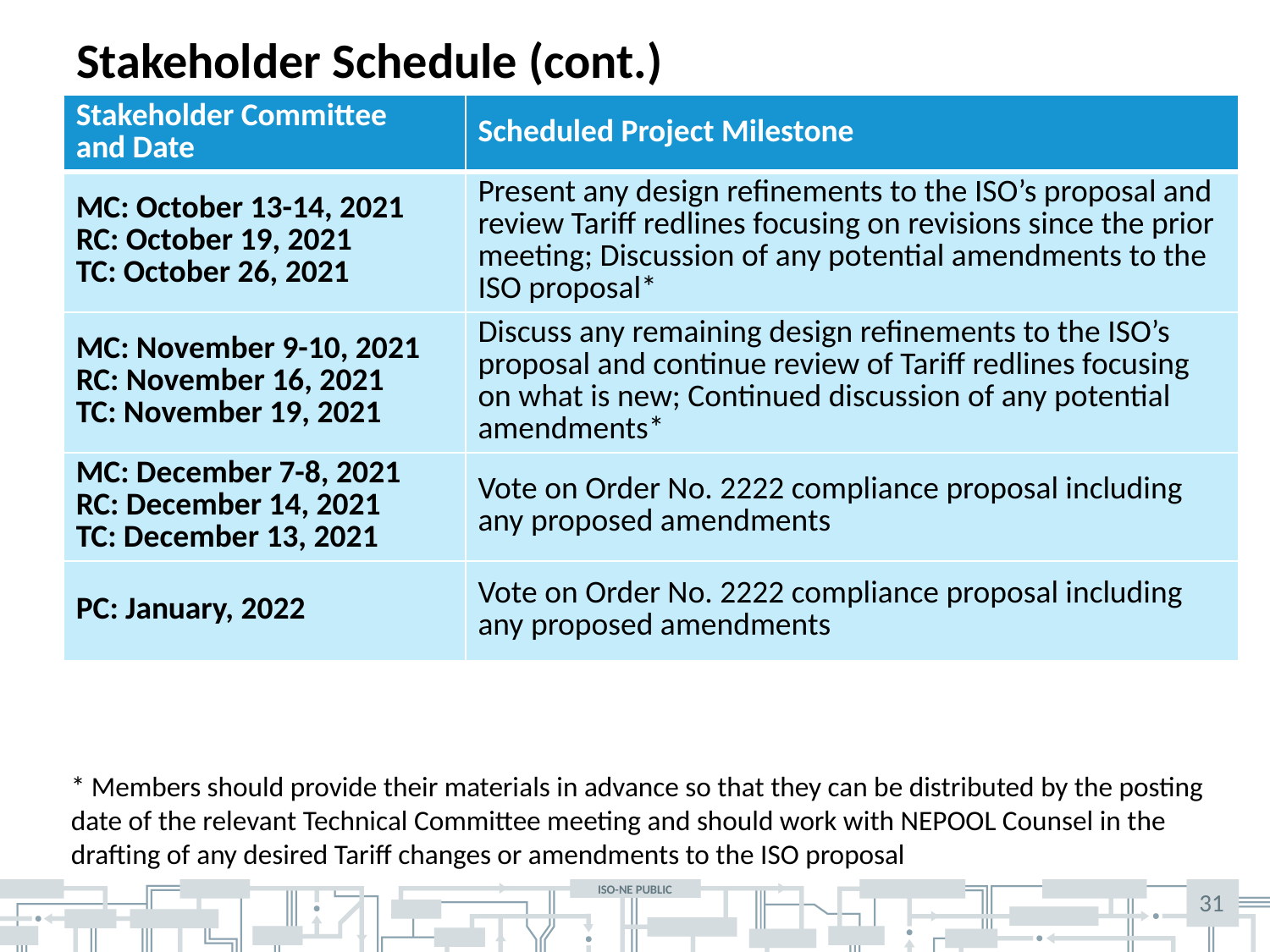

# Stakeholder Schedule (cont.)
| Stakeholder Committee and Date | Scheduled Project Milestone |
| --- | --- |
| MC: October 13-14, 2021 RC: October 19, 2021 TC: October 26, 2021 | Present any design refinements to the ISO’s proposal and review Tariff redlines focusing on revisions since the prior meeting; Discussion of any potential amendments to the ISO proposal\* |
| MC: November 9-10, 2021 RC: November 16, 2021 TC: November 19, 2021 | Discuss any remaining design refinements to the ISO’s proposal and continue review of Tariff redlines focusing on what is new; Continued discussion of any potential amendments\* |
| MC: December 7-8, 2021 RC: December 14, 2021 TC: December 13, 2021 | Vote on Order No. 2222 compliance proposal including any proposed amendments |
| PC: January, 2022 | Vote on Order No. 2222 compliance proposal including any proposed amendments |
* Members should provide their materials in advance so that they can be distributed by the posting date of the relevant Technical Committee meeting and should work with NEPOOL Counsel in the drafting of any desired Tariff changes or amendments to the ISO proposal
31